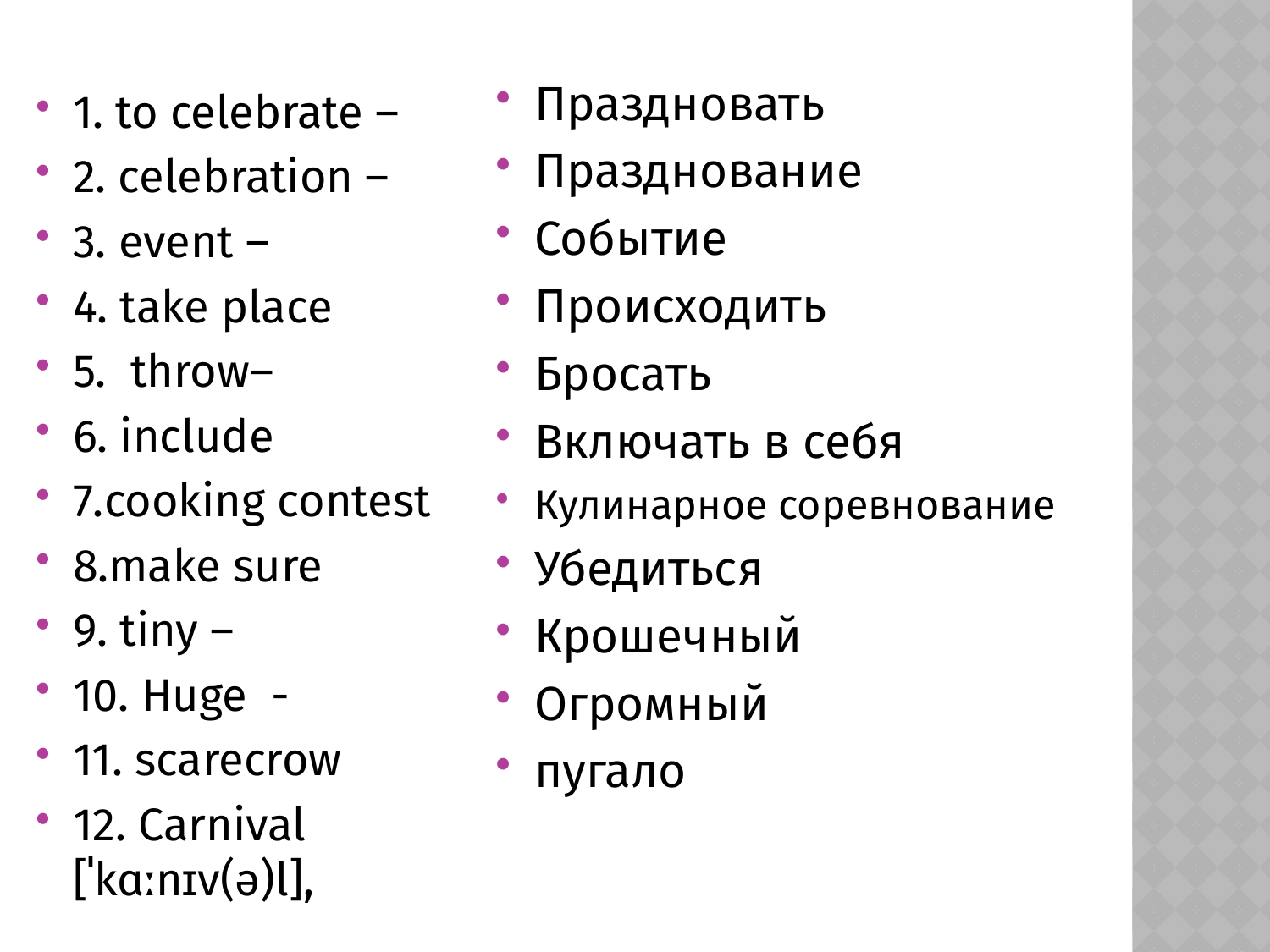

#
Праздновать
Празднование
Событие
Происходить
Бросать
Включать в себя
Кулинарное соревнование
Убедиться
Крошечный
Огромный
пугало

1. to celebrate –
2. celebration –
3. event –
4. take place
5.  throw–
6. include
7.cooking contest
8.make sure
9. tiny –
10. Huge  -
11. scarecrow
12. Carnival [ˈkɑːnɪv(ə)l],